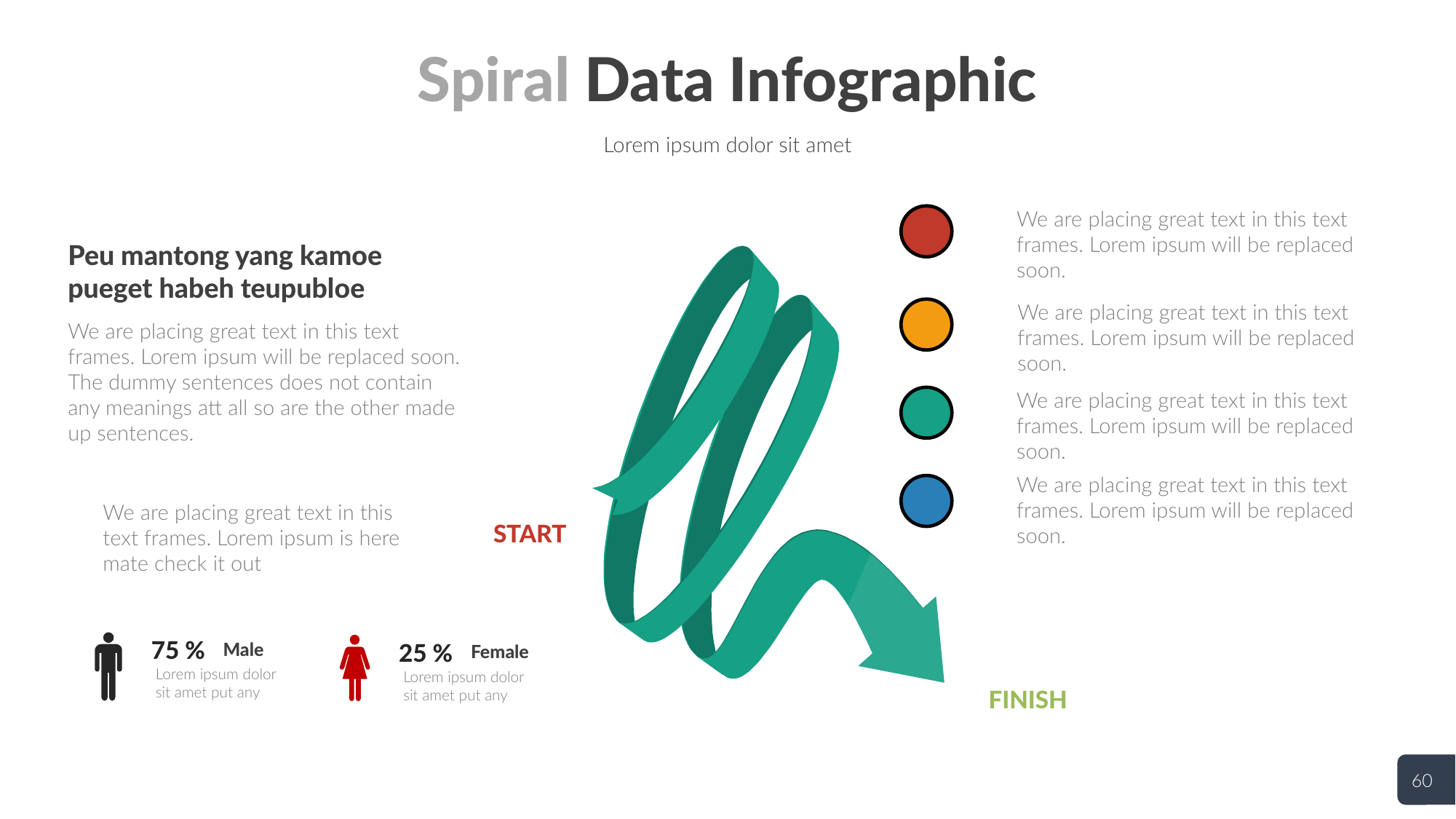

# Spiral Data Infographic
Lorem ipsum dolor sit amet
We are placing great text in this text frames. Lorem ipsum will be replaced soon.

Peu mantong yang kamoe pueget habeh teupubloe

We are placing great text in this text frames. Lorem ipsum will be replaced soon.

We are placing great text in this text frames. Lorem ipsum will be replaced soon. The dummy sentences does not contain any meanings att all so are the other made up sentences.
We are placing great text in this text frames. Lorem ipsum will be replaced soon.

We are placing great text in this text frames. Lorem ipsum will be replaced soon.

We are placing great text in this text frames. Lorem ipsum is here mate check it out
START
75 %
Male
Lorem ipsum dolor sit amet put any

25 %
Female
Lorem ipsum dolor sit amet put any

FINISH

60